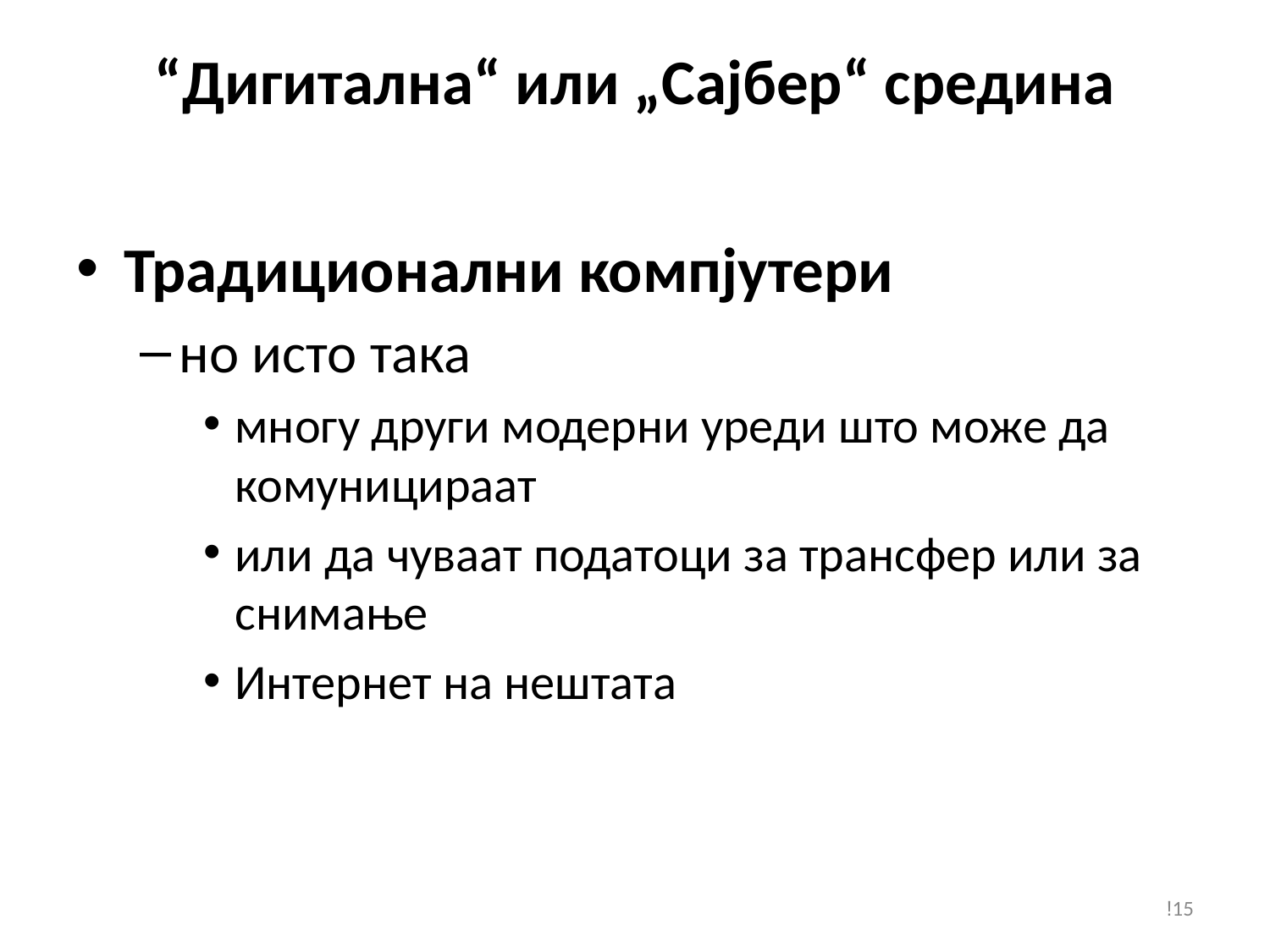

# “Дигитална“ или „Сајбер“ средина
Традиционални компјутери
но исто така
многу други модерни уреди што може да комуницираат
или да чуваат податоци за трансфер или за снимање
Интернет на нештата
!15